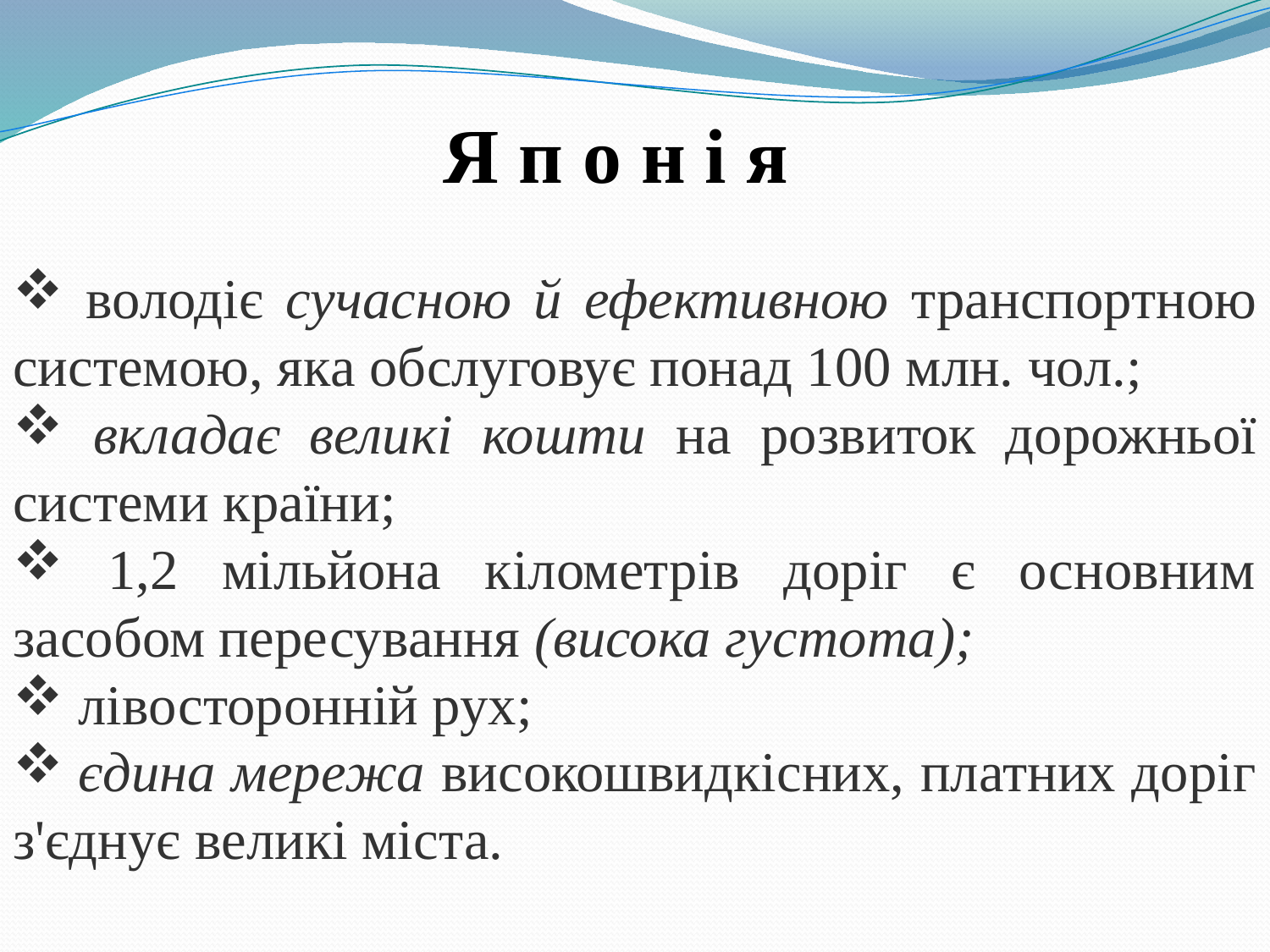

Я п о н і я
 володіє сучасною й ефективною транспортною системою, яка обслуговує понад 100 млн. чол.;
 вкладає великі кошти на розвиток дорожньої системи країни;
 1,2 мільйона кілометрів доріг є основним засобом пересування (висока густота);
 лівосторонній рух;
 єдина мережа високошвидкісних, платних доріг з'єднує великі міста.